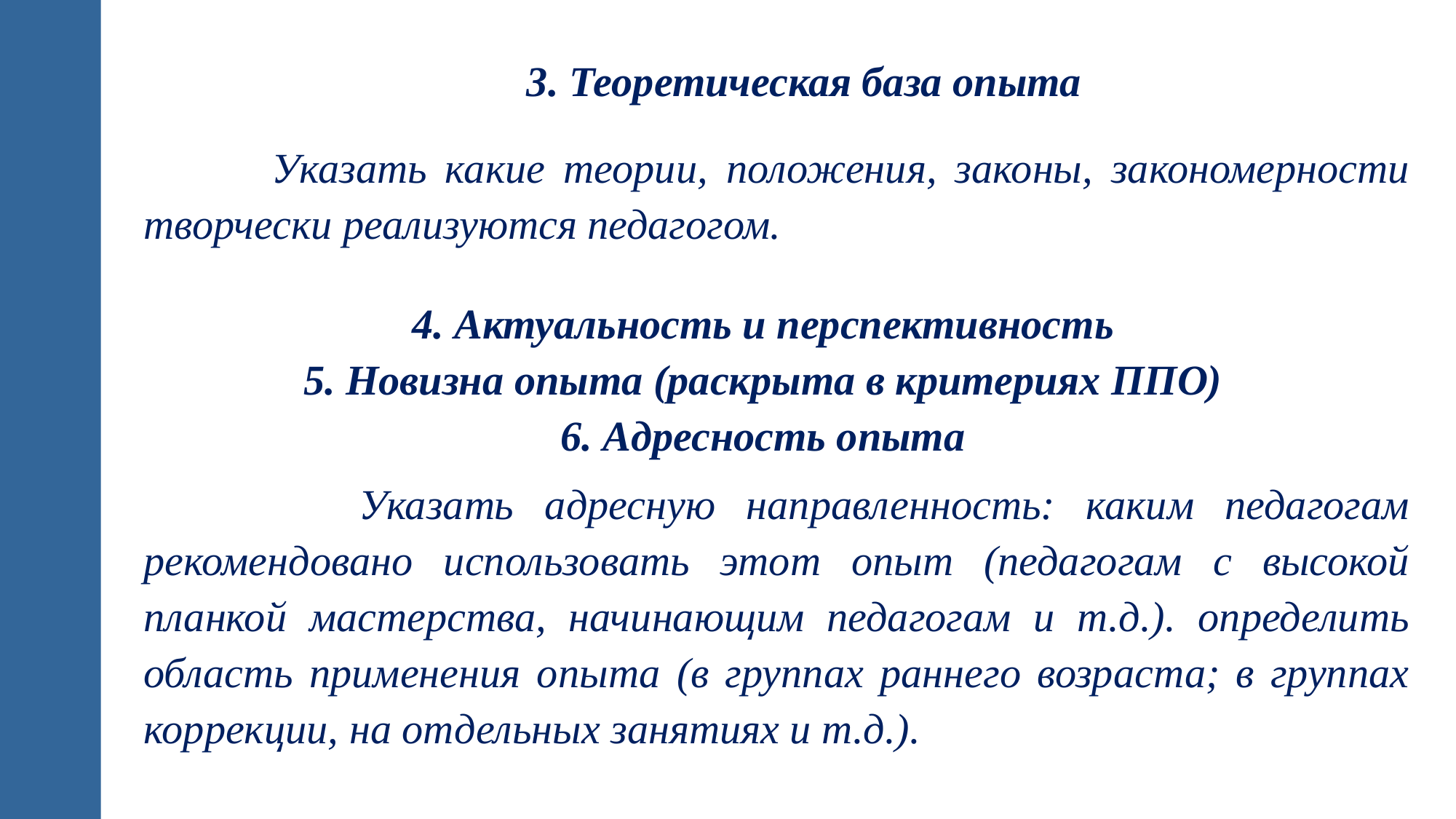

3. Теоретическая база опыта
       Указать какие теории, положения, законы, закономерности творчески реализуются педагогом.
4. Актуальность и перспективность
5. Новизна опыта (раскрыта в критериях ППО)
6. Адресность опыта
       Указать адресную направленность: каким педагогам рекомендовано использовать этот опыт (педагогам с высокой планкой мастерства, начинающим педагогам и т.д.). определить область применения опыта (в группах раннего возраста; в группах коррекции, на отдельных занятиях и т.д.).